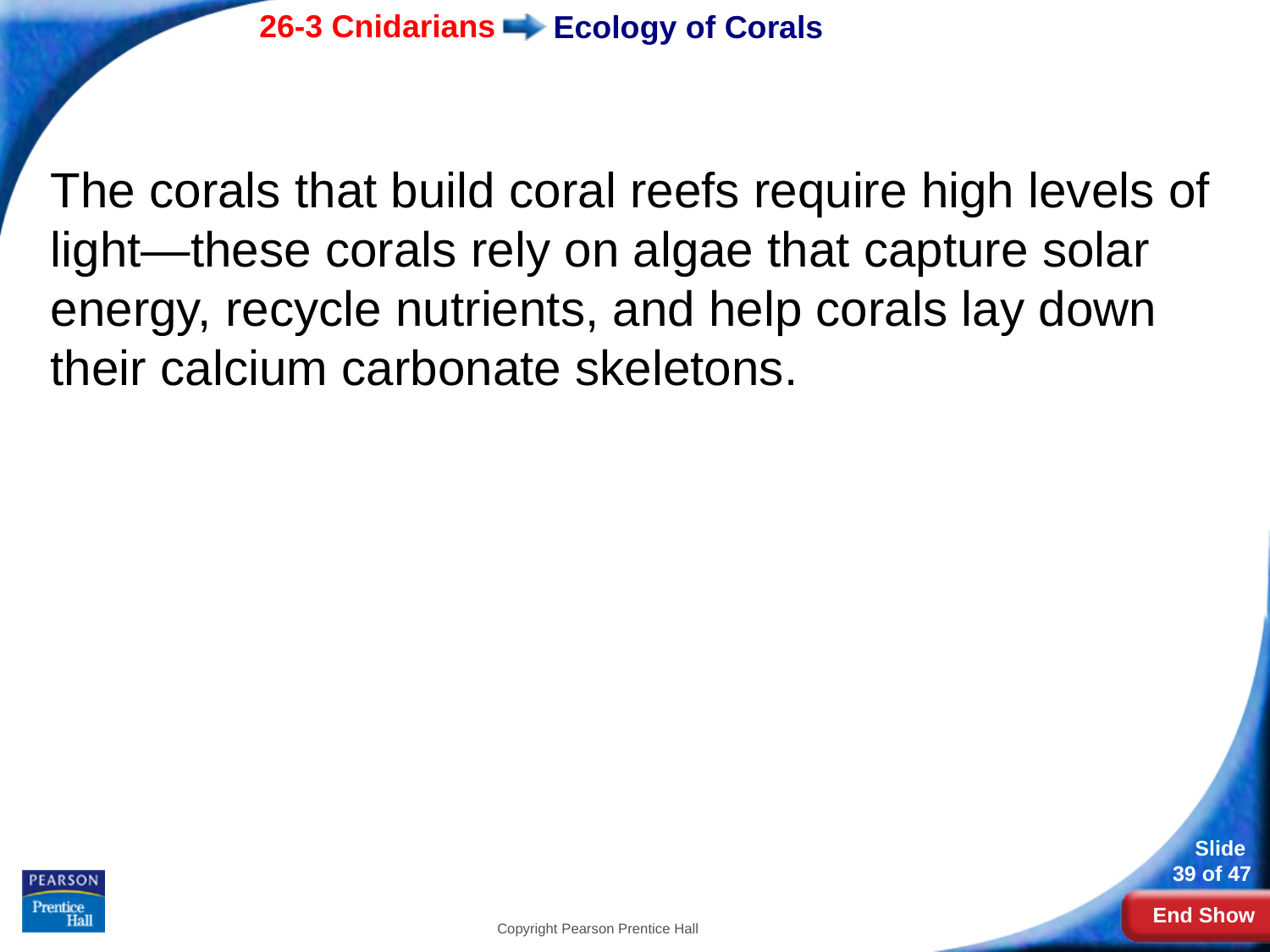

# Ecology of Corals
The corals that build coral reefs require high levels of light—these corals rely on algae that capture solar energy, recycle nutrients, and help corals lay down their calcium carbonate skeletons.
Copyright Pearson Prentice Hall